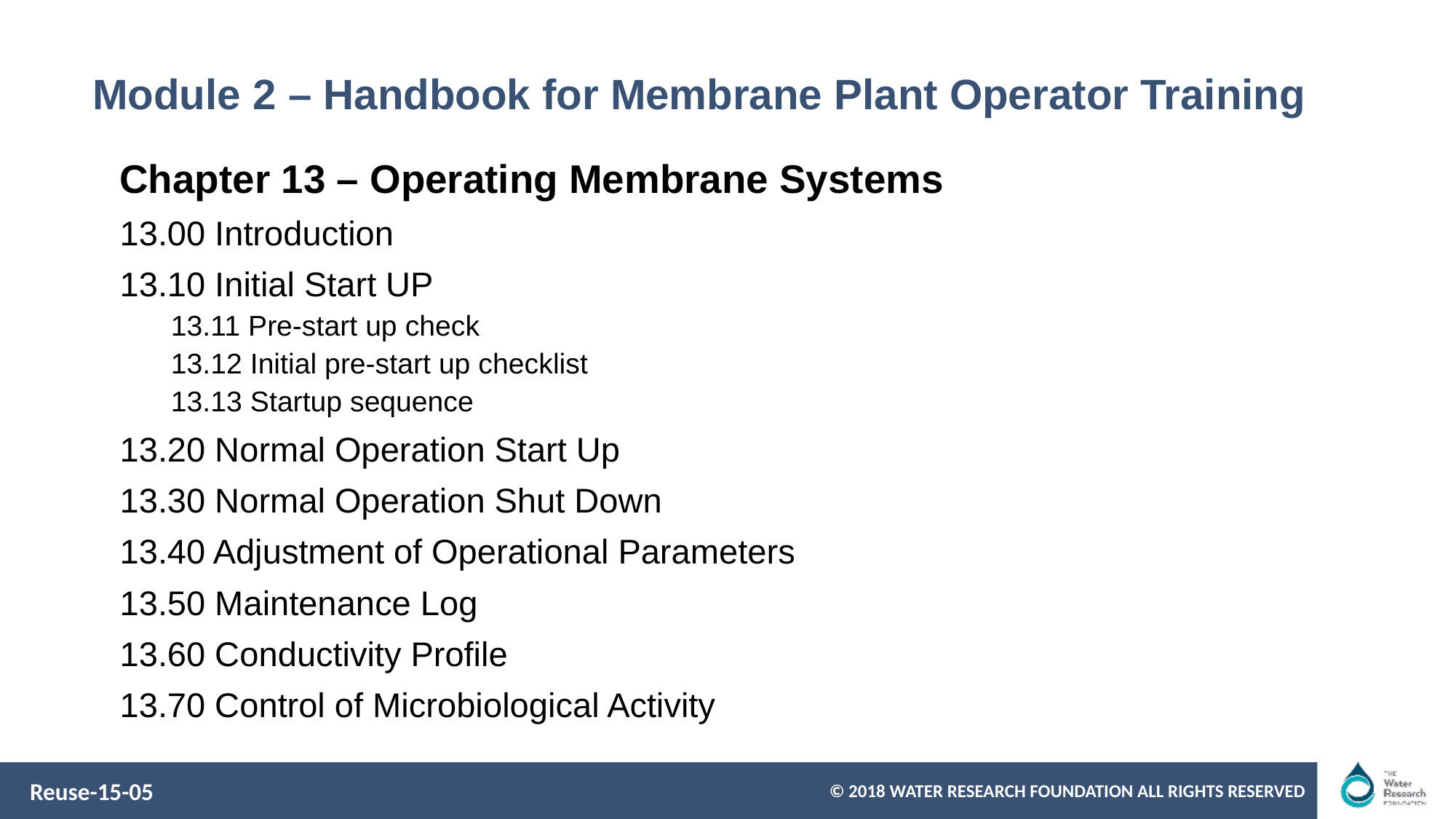

# Module 2 – Handbook for Membrane Plant Operator Training
Chapter 13 – Operating Membrane Systems
13.00 Introduction
13.10 Initial Start UP
13.11 Pre-start up check
13.12 Initial pre-start up checklist
13.13 Startup sequence
13.20 Normal Operation Start Up
13.30 Normal Operation Shut Down
13.40 Adjustment of Operational Parameters
13.50 Maintenance Log
13.60 Conductivity Profile
13.70 Control of Microbiological Activity